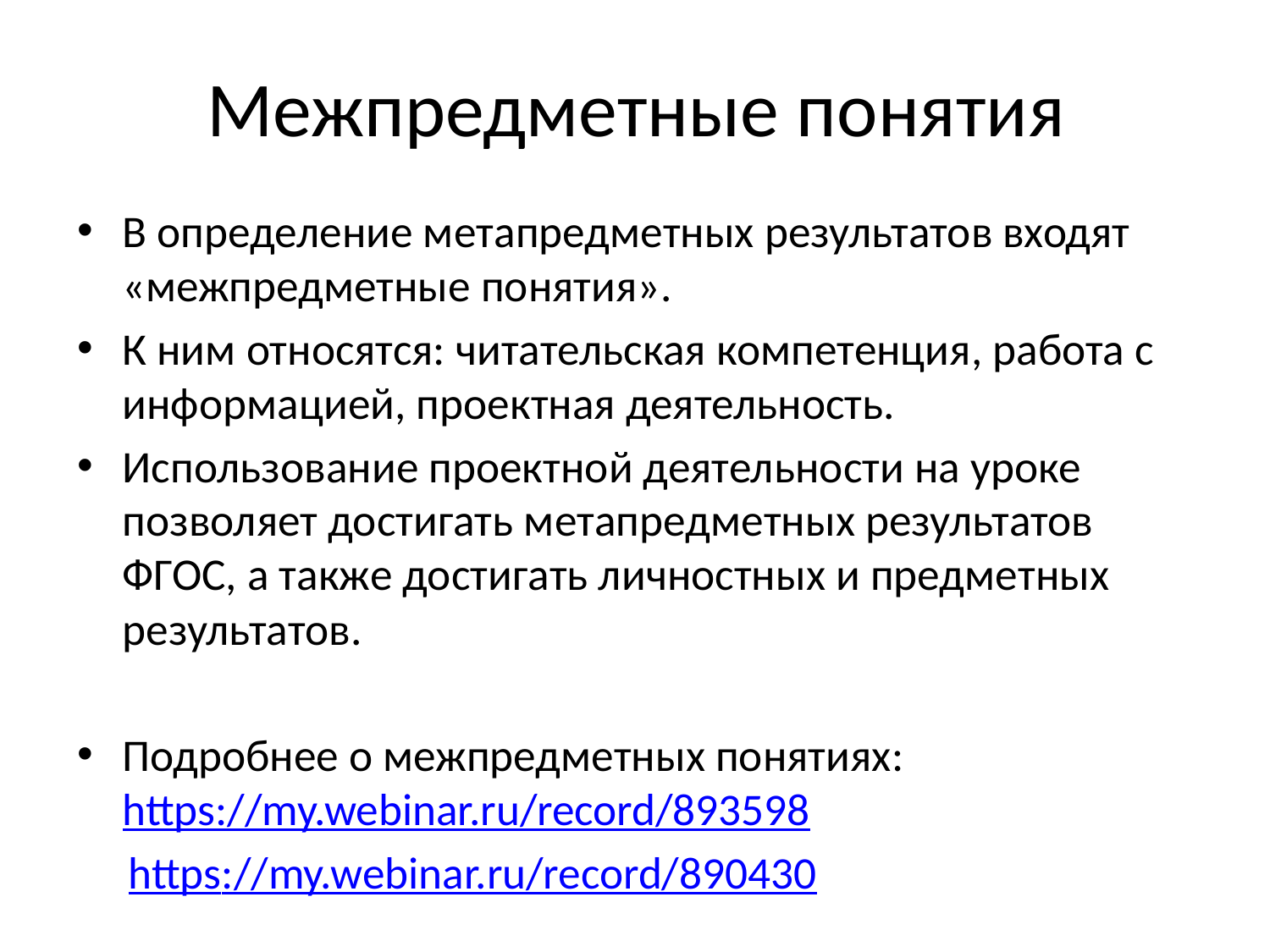

# Межпредметные понятия
В определение метапредметных результатов входят «межпредметные понятия».
К ним относятся: читательская компетенция, работа с информацией, проектная деятельность.
Использование проектной деятельности на уроке позволяет достигать метапредметных результатов ФГОС, а также достигать личностных и предметных результатов.

Подробнее о межпредметных понятиях: https://my.webinar.ru/record/893598
     https://my.webinar.ru/record/890430